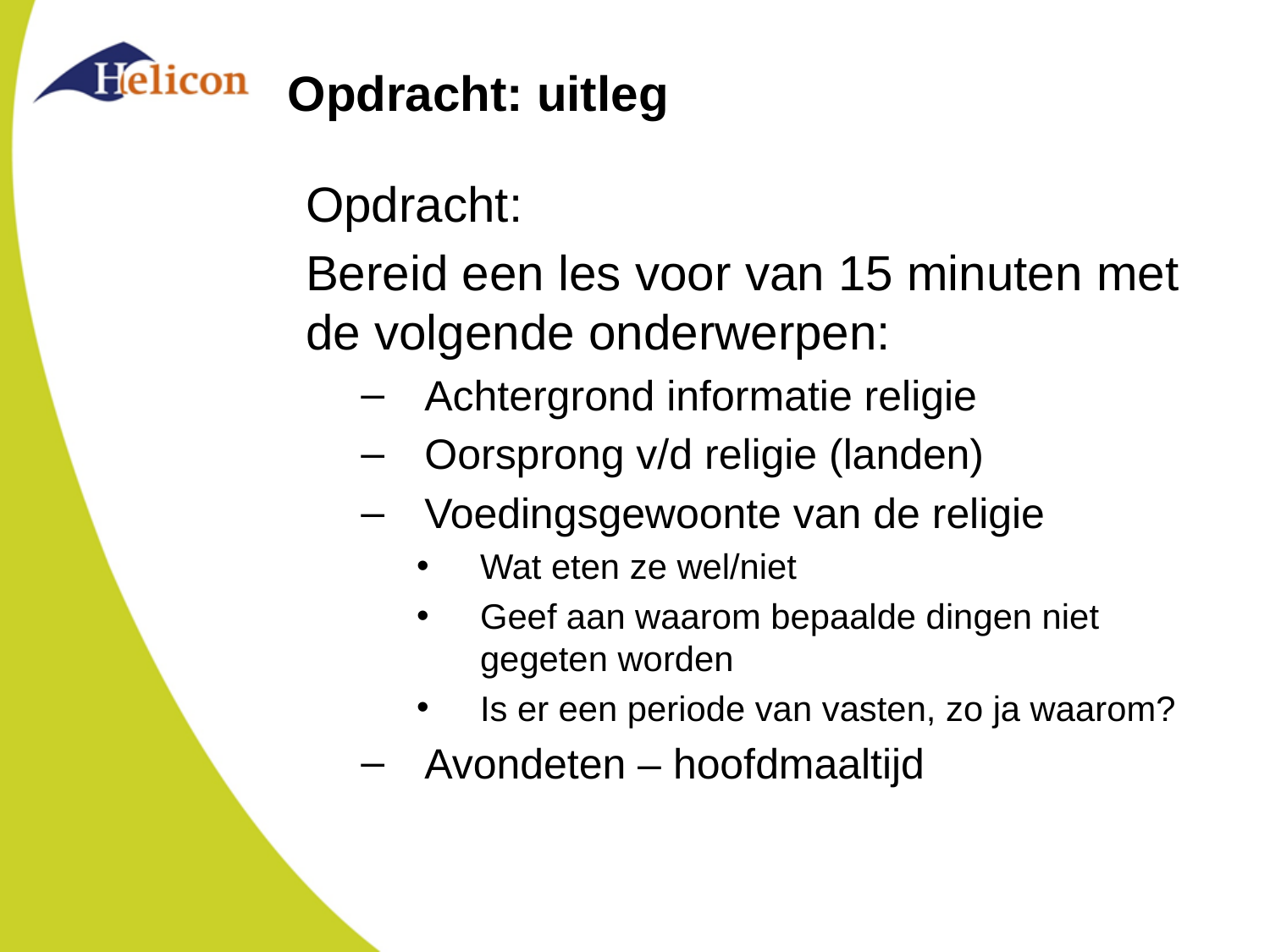

# Opdracht: uitleg
Opdracht:
Bereid een les voor van 15 minuten met de volgende onderwerpen:
Achtergrond informatie religie
Oorsprong v/d religie (landen)
Voedingsgewoonte van de religie
Wat eten ze wel/niet
Geef aan waarom bepaalde dingen niet gegeten worden
Is er een periode van vasten, zo ja waarom?
Avondeten – hoofdmaaltijd